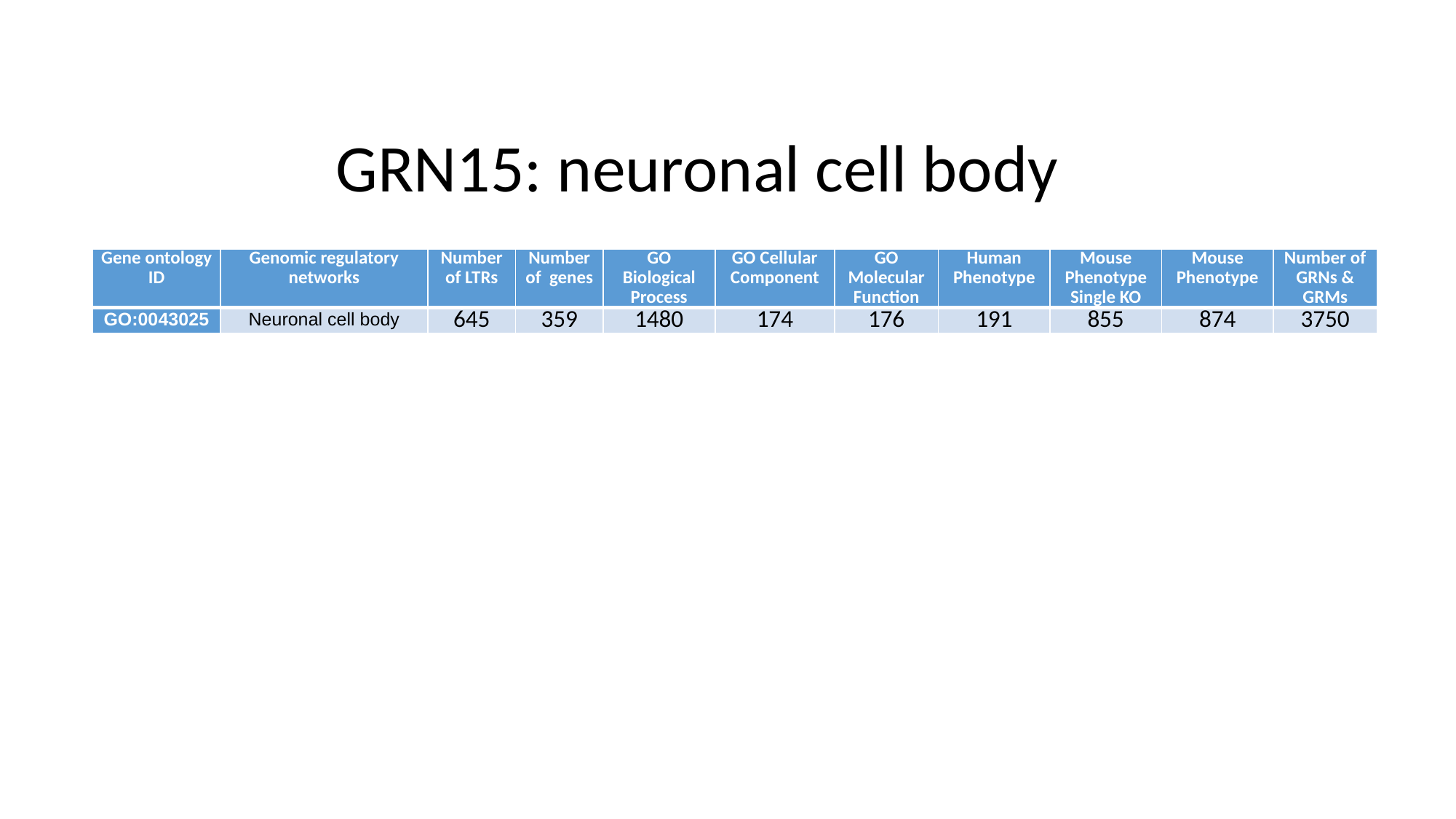

# GRN15: neuronal cell body
| Gene ontology ID | Genomic regulatory networks | Number of LTRs | Number of genes | GO Biological Process | GO Cellular Component | GO Molecular Function | Human Phenotype | Mouse Phenotype Single KO | Mouse Phenotype | Number of GRNs & GRMs |
| --- | --- | --- | --- | --- | --- | --- | --- | --- | --- | --- |
| GO:0043025 | Neuronal cell body | 645 | 359 | 1480 | 174 | 176 | 191 | 855 | 874 | 3750 |